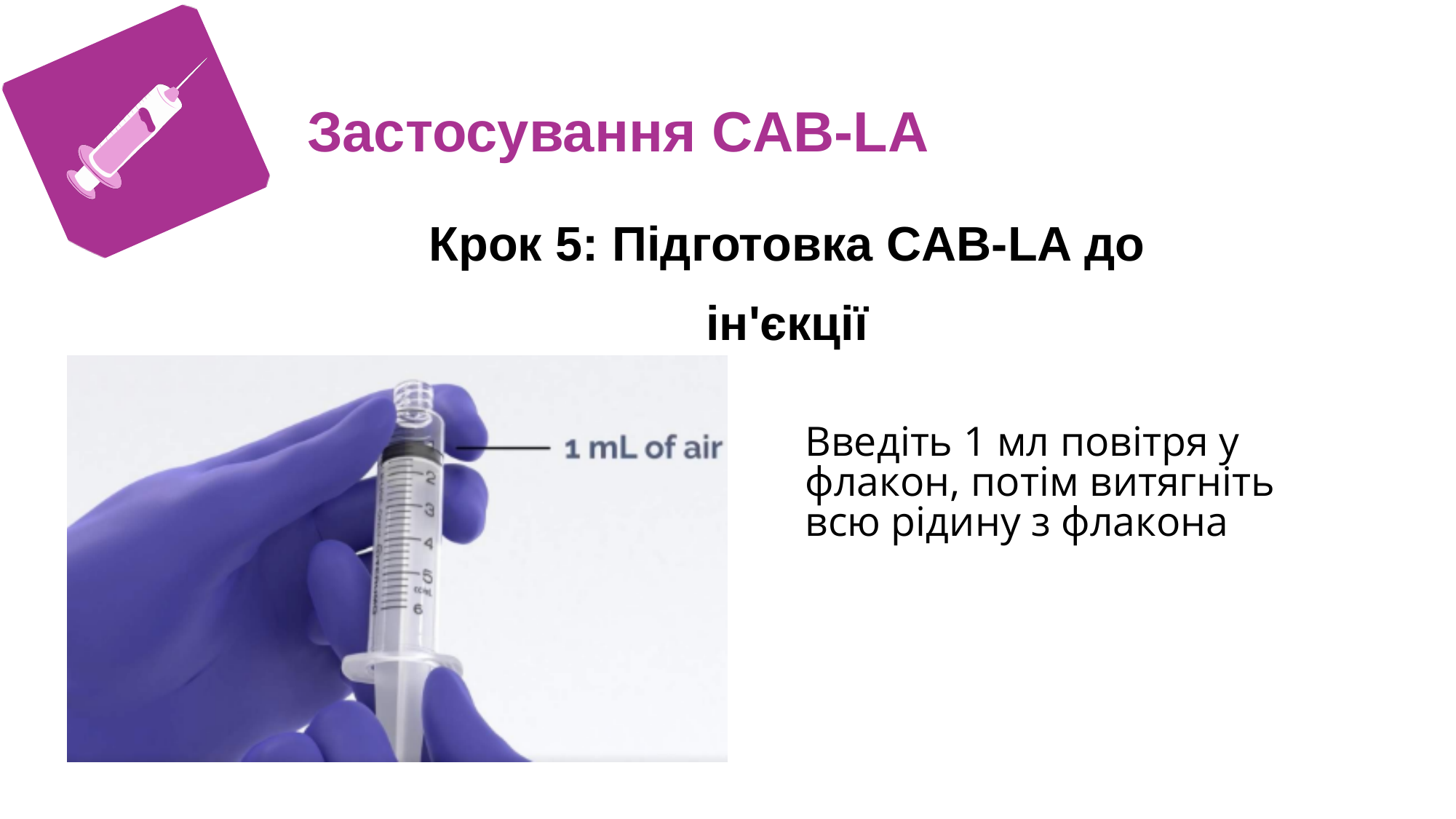

С
Застосування CAB-LA
Крок 5: Підготовка CAB-LA до ін'єкції

Введіть 1 мл повітря у флакон, потім витягніть всю рідину з флакона